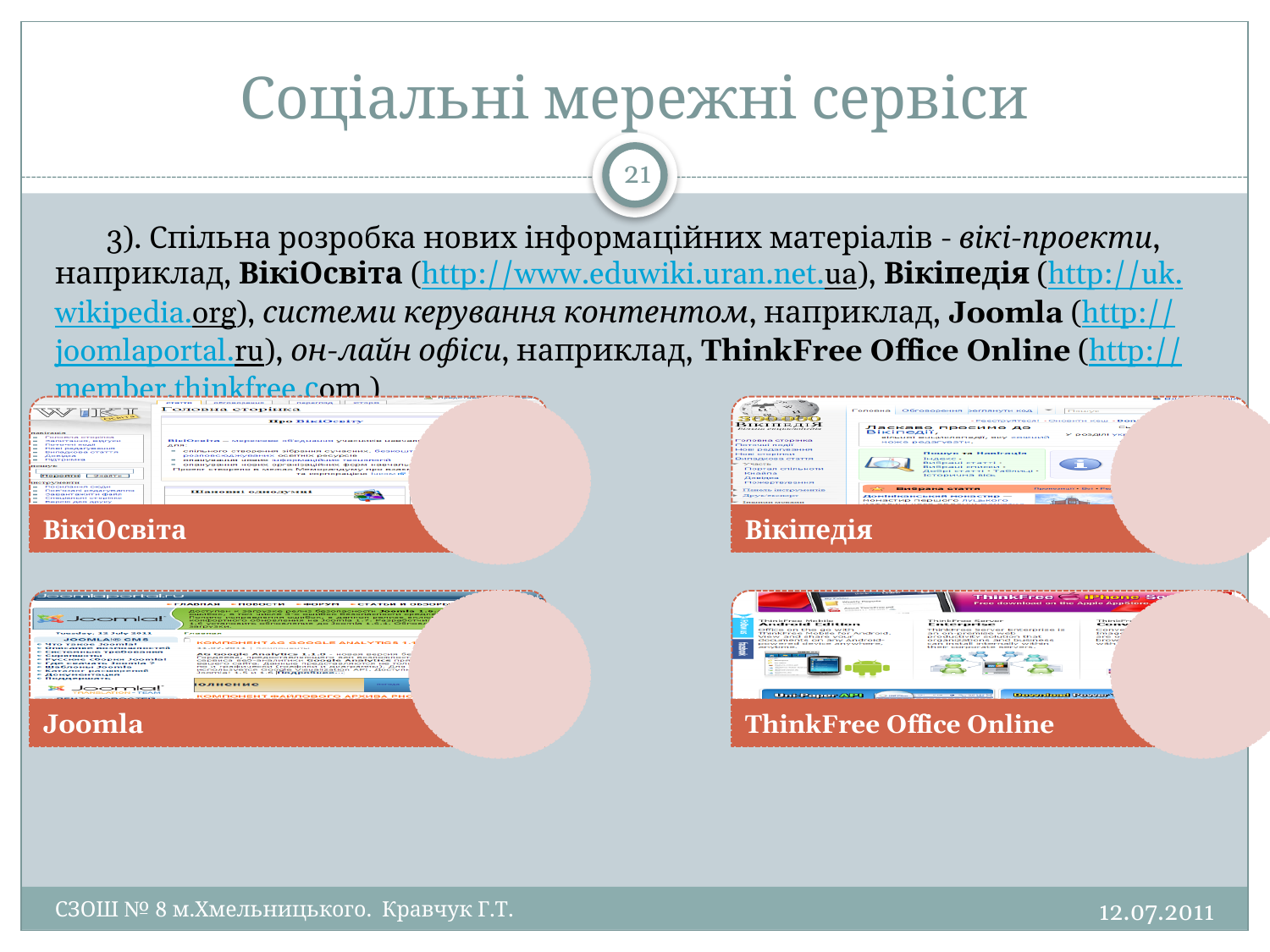

# Соціальні мережні сервіси
21
 3). Спільна розробка нових інформаційних матеріалів - вікі-проекти, наприклад, ВікіОсвіта (http://www.eduwiki.uran.net.ua), Вікіпедія (http://uk.wikipedia.org), системи керування контентом, наприклад, Joomla (http://joomlaportal.ru), он-лайн офіси, наприклад, ThinkFree Office Online (http://member.thinkfree.сom )
ВікіОсвіта
Вікіпедія
Joomla
ThinkFree Office Online
12.07.2011
СЗОШ № 8 м.Хмельницького.  Кравчук Г.Т.